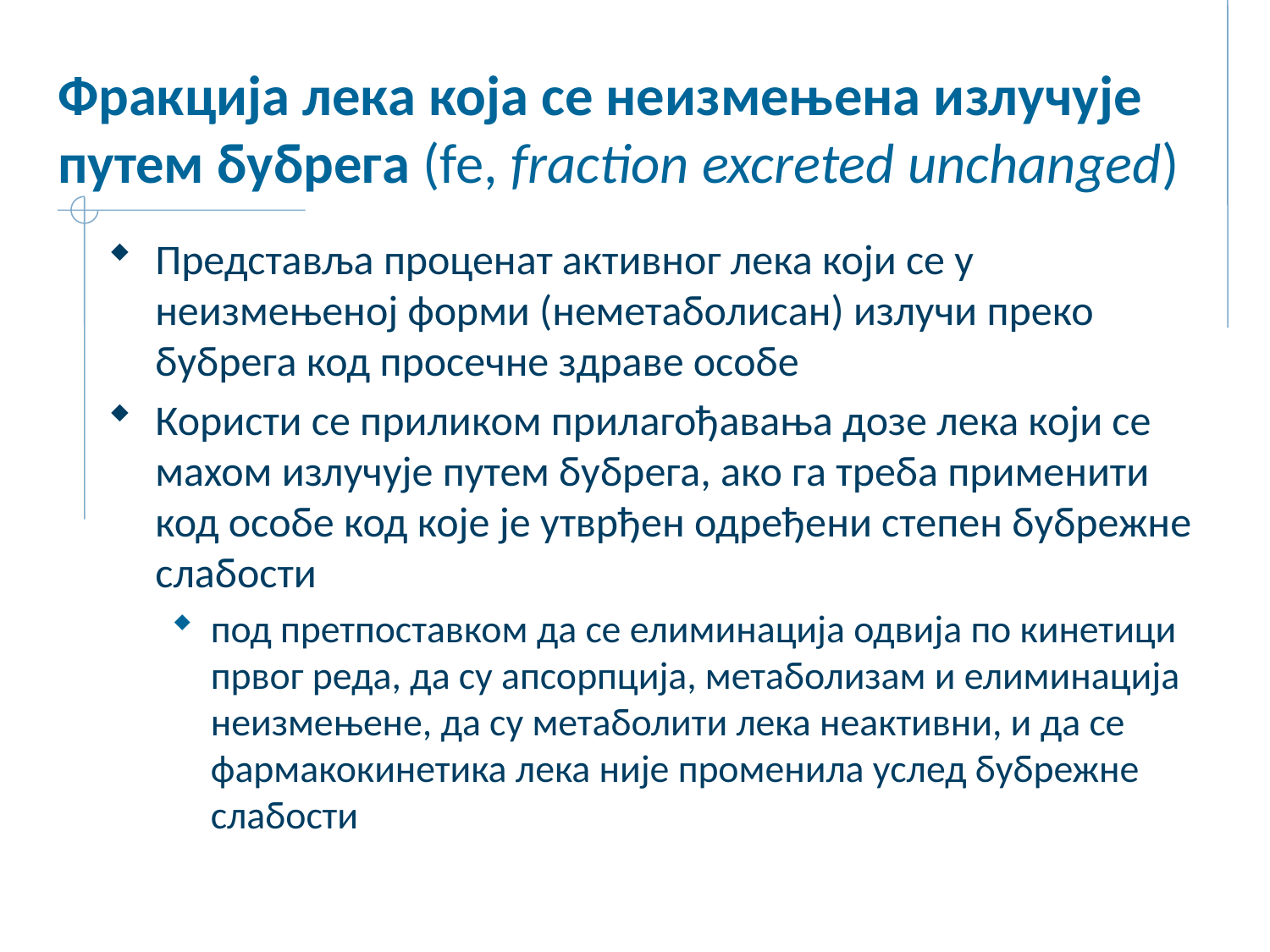

# Фракција лека која се неизмењена излучује путем бубрега (fe, fraction excreted unchanged)
Представља проценат активног лека који се у неизмењеној форми (неметаболисан) излучи преко бубрега код просечне здраве особе
Користи се приликом прилагођавања дозе лека који се махом излучује путем бубрега, ако га треба применити код особе код које је утврђен одређени степен бубрежне слабости
под претпоставком да се елиминација одвија по кинетици првог реда, да су апсорпција, метаболизам и елиминација неизмењене, да су метаболити лека неактивни, и да се фармакокинетика лека није променила услед бубрежне слабости